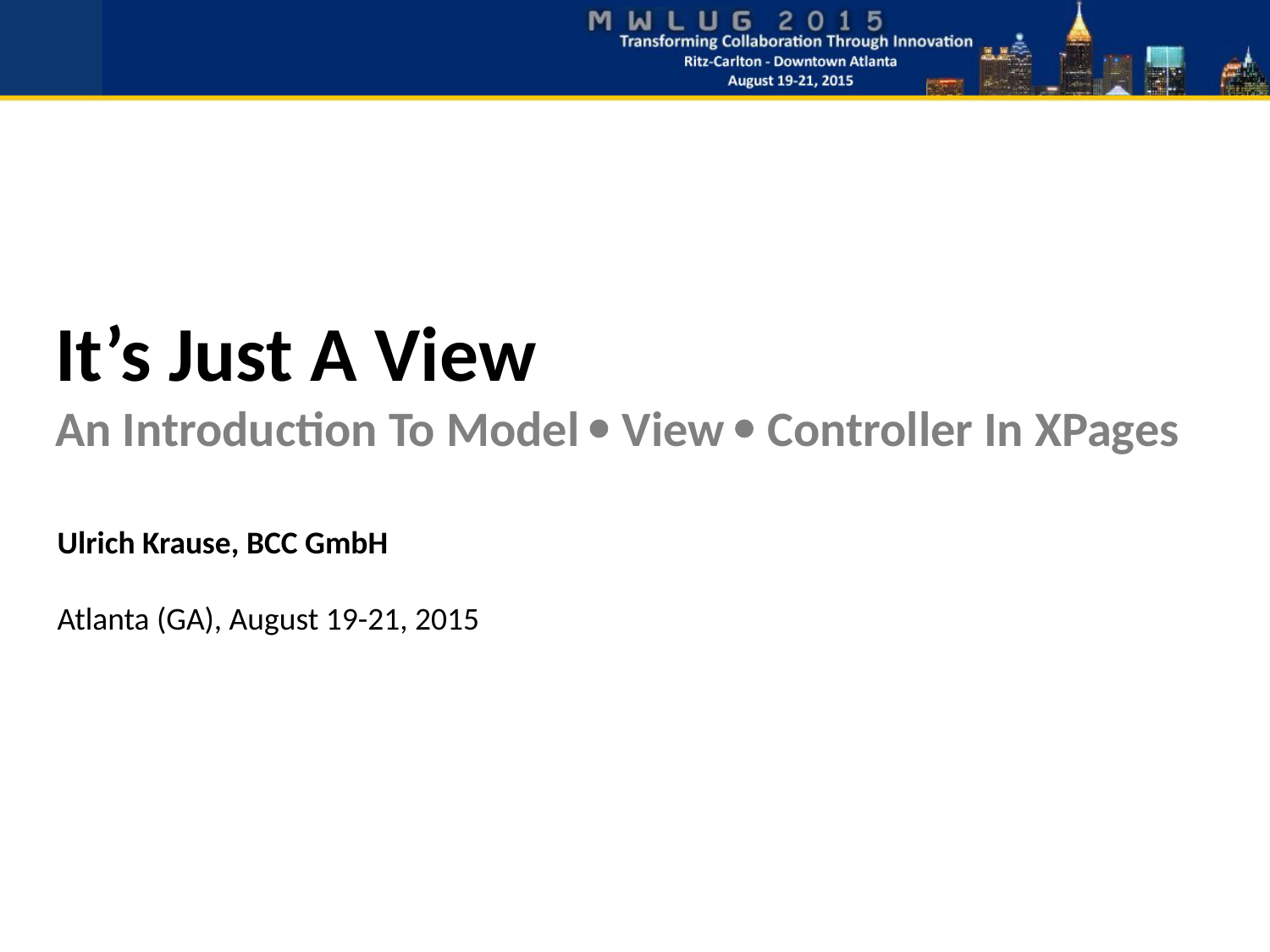

# It’s Just A View An Introduction To Model • View • Controller In XPages
Ulrich Krause, BCC GmbH

Atlanta (GA), August 19-21, 2015